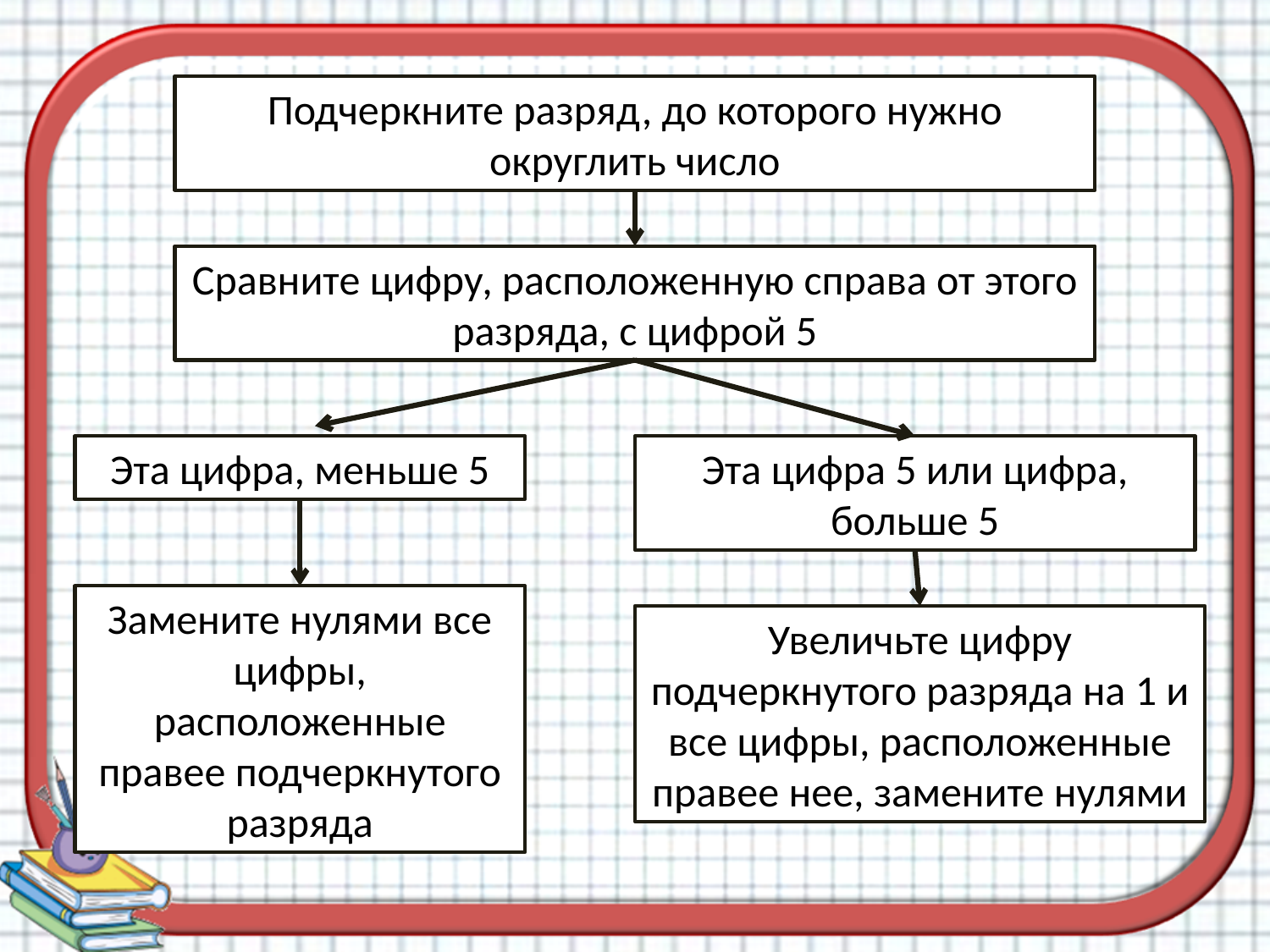

Подчеркните разряд, до которого нужно округлить число
Сравните цифру, расположенную справа от этого разряда, с цифрой 5
Эта цифра, меньше 5
Эта цифра 5 или цифра, больше 5
Замените нулями все цифры, расположенные правее подчеркнутого разряда
Увеличьте цифру подчеркнутого разряда на 1 и все цифры, расположенные правее нее, замените нулями